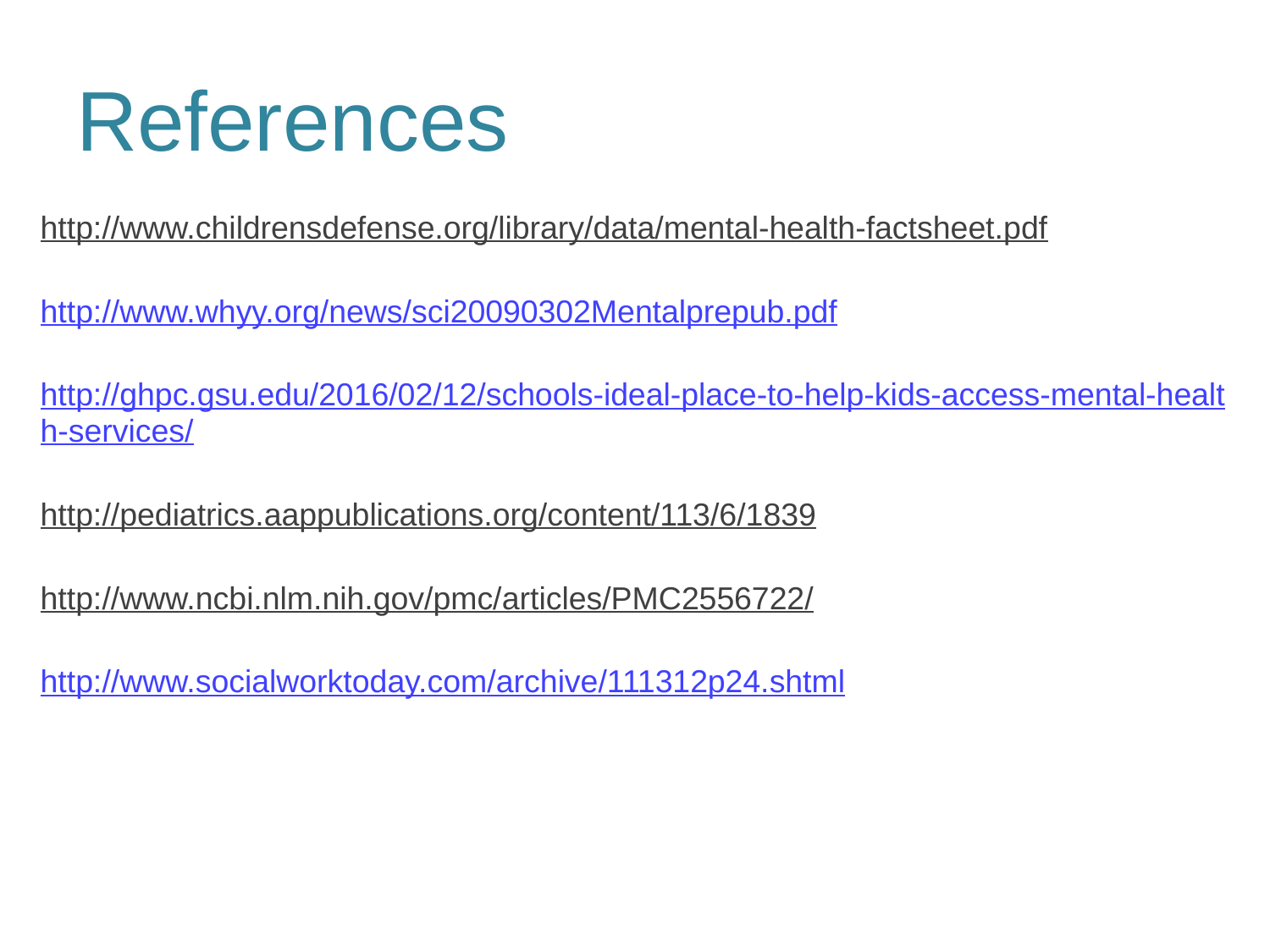

# References
http://www.childrensdefense.org/library/data/mental-health-factsheet.pdf

http://www.whyy.org/news/sci20090302Mentalprepub.pdf

http://ghpc.gsu.edu/2016/02/12/schools-ideal-place-to-help-kids-access-mental-health-services/

http://pediatrics.aappublications.org/content/113/6/1839

http://www.ncbi.nlm.nih.gov/pmc/articles/PMC2556722/

http://www.socialworktoday.com/archive/111312p24.shtml